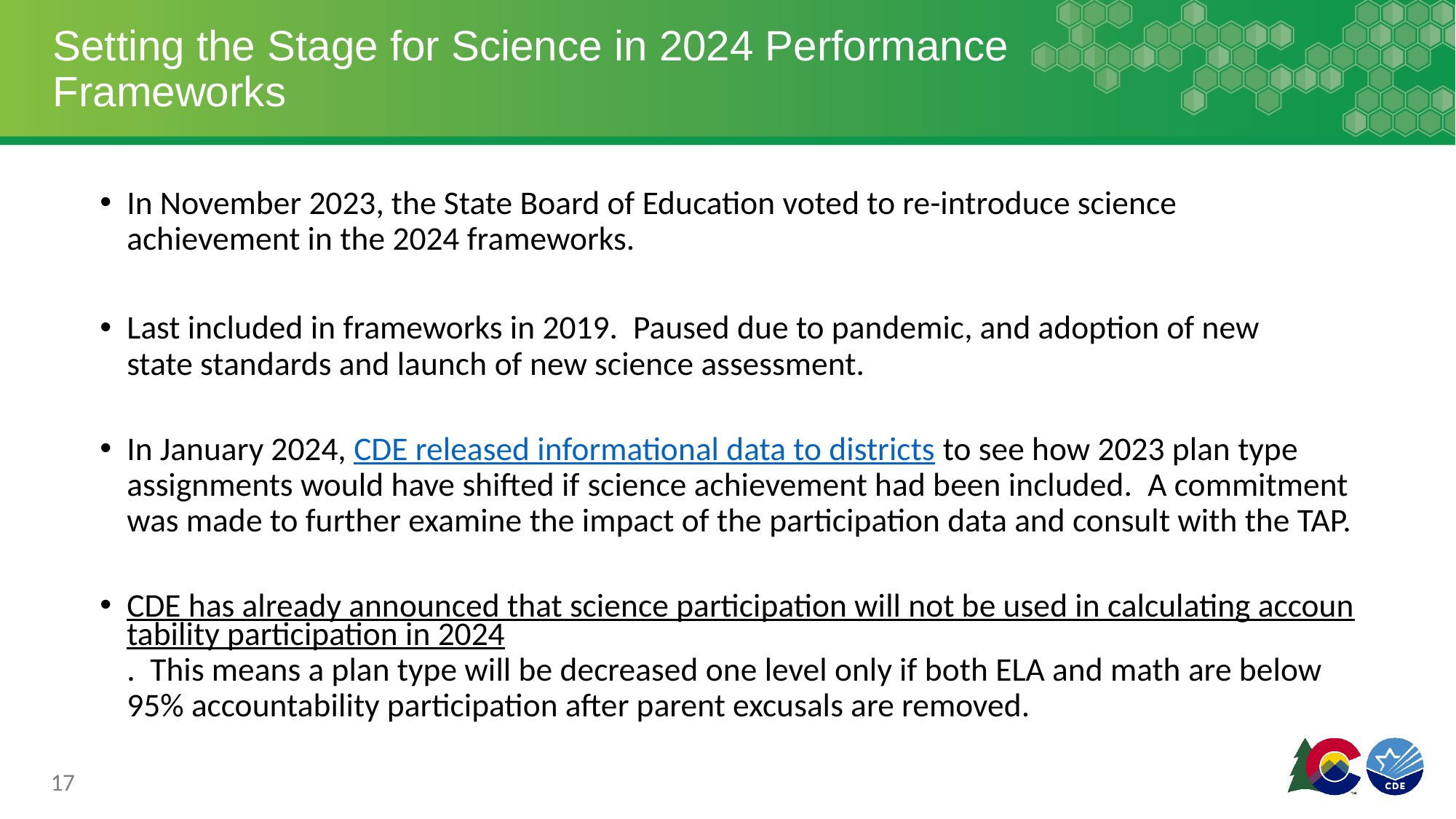

# Setting the Stage for Science in 2024 Performance Frameworks
In November 2023, the State Board of Education voted to re-introduce science achievement in the 2024 frameworks.
Last included in frameworks in 2019.  Paused due to pandemic, and adoption of new state standards and launch of new science assessment.
In January 2024, CDE released informational data to districts to see how 2023 plan type assignments would have shifted if science achievement had been included.  A commitment was made to further examine the impact of the participation data and consult with the TAP.
CDE has already announced that science participation will not be used in calculating accountability participation in 2024.  This means a plan type will be decreased one level only if both ELA and math are below 95% accountability participation after parent excusals are removed.

17